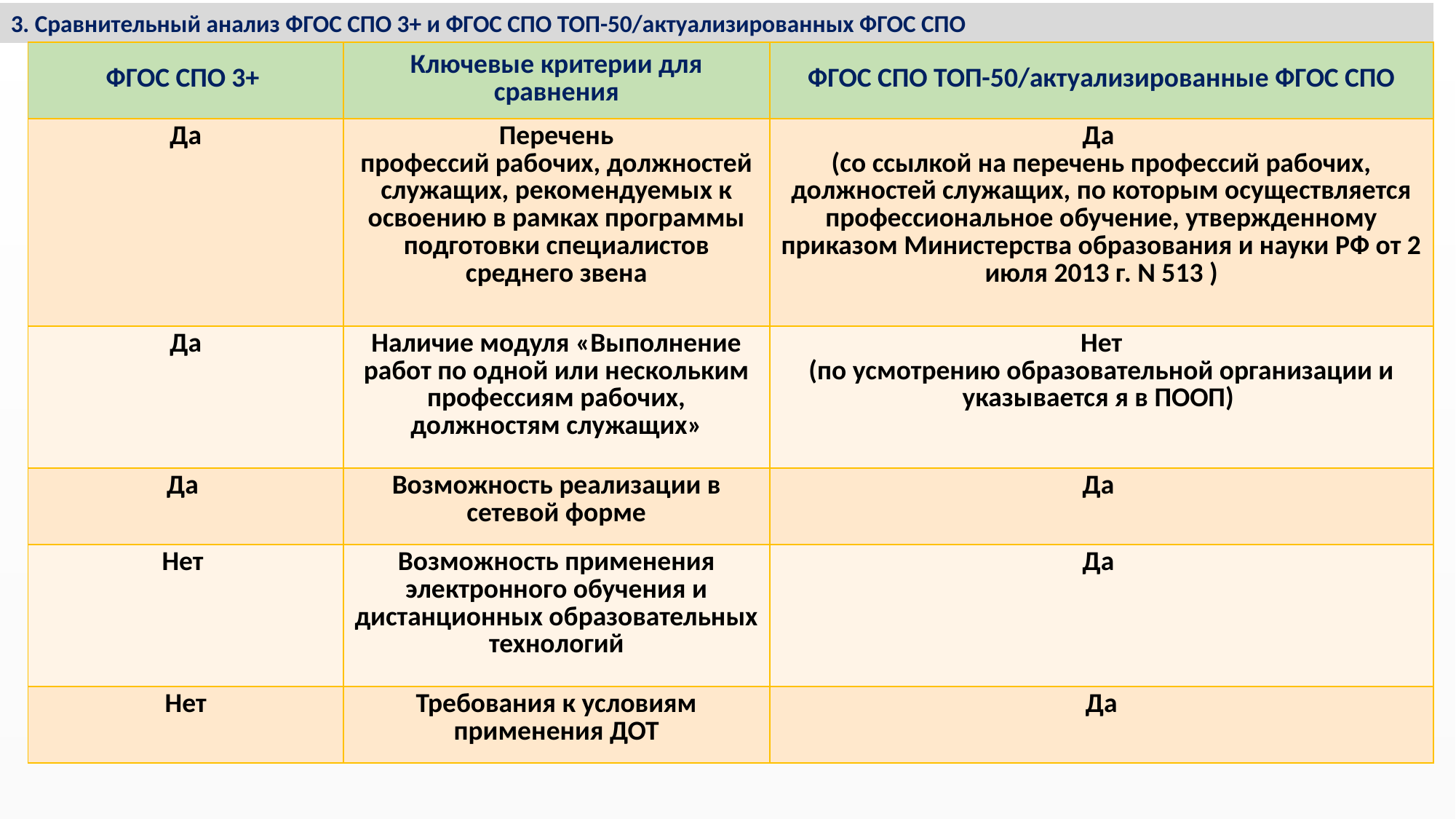

3. Сравнительный анализ ФГОС СПО 3+ и ФГОС СПО ТОП-50/актуализированных ФГОС СПО
| ФГОС СПО 3+ | Ключевые критерии для сравнения | ФГОС СПО ТОП-50/актуализированные ФГОС СПО |
| --- | --- | --- |
| Да | Перечень профессий рабочих, должностей служащих, рекомендуемых к освоению в рамках программы подготовки специалистов среднего звена | Да (со ссылкой на перечень профессий рабочих, должностей служащих, по которым осуществляется профессиональное обучение, утвержденному приказом Министерства образования и науки РФ от 2 июля 2013 г. N 513 ) |
| Да | Наличие модуля «Выполнение работ по одной или нескольким профессиям рабочих, должностям служащих» | Нет (по усмотрению образовательной организации и указывается я в ПООП) |
| Да | Возможность реализации в сетевой форме | Да |
| Нет | Возможность применения электронного обучения и дистанционных образовательных технологий | Да |
| Нет | Требования к условиям применения ДОТ | Да |